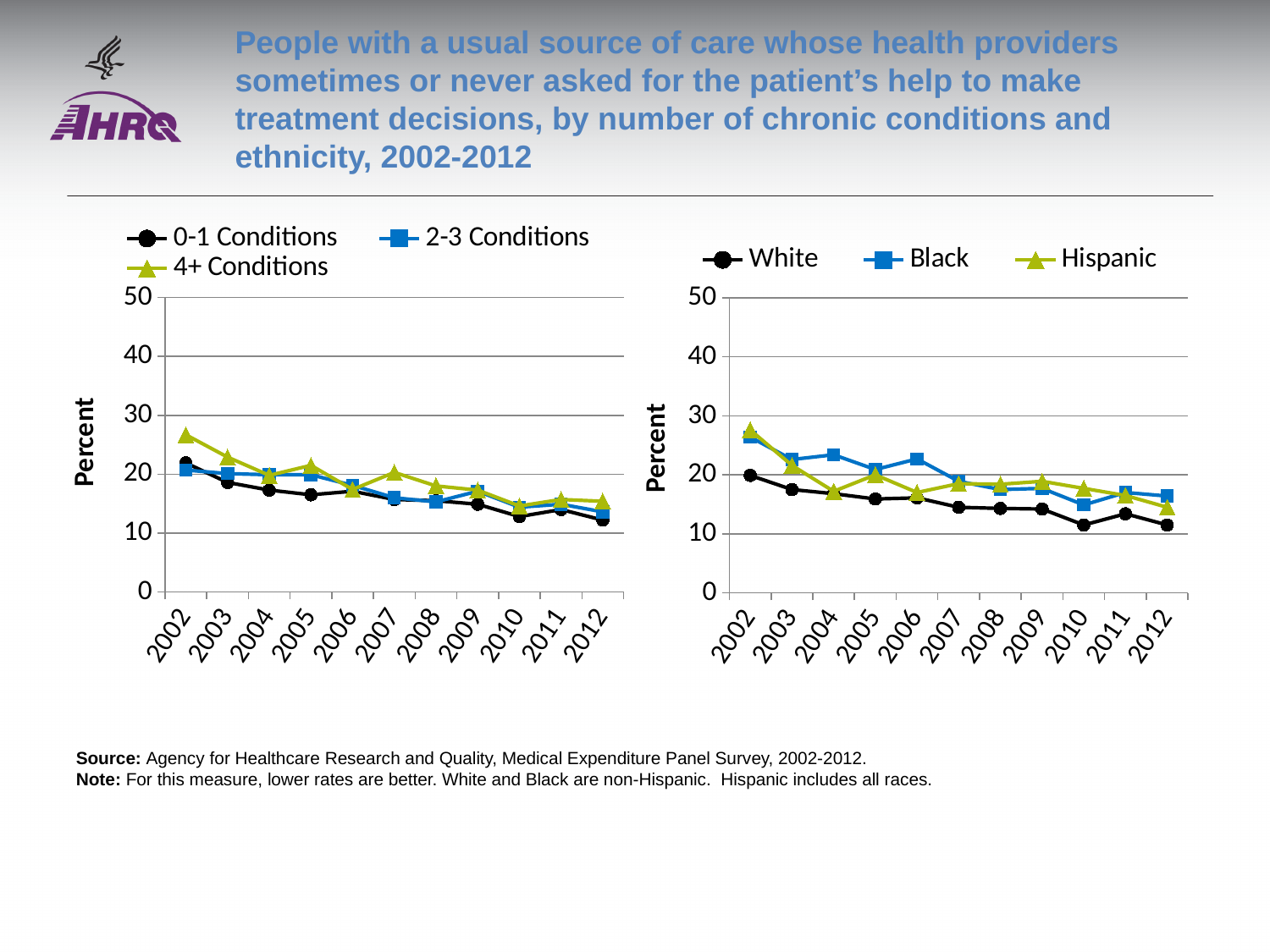

# People with a usual source of care whose health providers sometimes or never asked for the patient’s help to make treatment decisions, by number of chronic conditions and ethnicity, 2002-2012

### Chart

| Category | 0-1 Conditions | 2-3 Conditions | 4+ Conditions |
|---|---|---|---|
| 2002 | 21.9 | 20.7 | 26.7 |
| 2003 | 18.6 | 20.1 | 22.9 |
| 2004 | 17.3 | 19.9 | 19.8 |
| 2005 | 16.5 | 19.9 | 21.5 |
| 2006 | 17.1 | 18.1 | 17.4 |
| 2007 | 15.7 | 16.0 | 20.3 |
| 2008 | 15.5 | 15.3 | 18.0 |
| 2009 | 14.9 | 17.1 | 17.3 |
| 2010 | 12.8 | 14.4 | 14.6 |
| 2011 | 14.0 | 14.9 | 15.7 |
| 2012 | 12.2 | 13.6 | 15.4 |

### Chart

| Category | White | Black | Hispanic |
|---|---|---|---|
| 2002 | 19.9 | 26.4 | 27.6 |
| 2003 | 17.5 | 22.6 | 21.6 |
| 2004 | 16.8 | 23.4 | 17.2 |
| 2005 | 15.9 | 20.9 | 20.0 |
| 2006 | 16.1 | 22.7 | 17.0 |
| 2007 | 14.5 | 18.9 | 18.5 |
| 2008 | 14.3 | 17.5 | 18.4 |
| 2009 | 14.2 | 17.7 | 18.9 |
| 2010 | 11.5 | 14.9 | 17.7 |
| 2011 | 13.4 | 17.0 | 16.5 |
| 2012 | 11.5 | 16.4 | 14.5 |
Source: Agency for Healthcare Research and Quality, Medical Expenditure Panel Survey, 2002-2012.
Note: For this measure, lower rates are better. White and Black are non-Hispanic.  Hispanic includes all races.